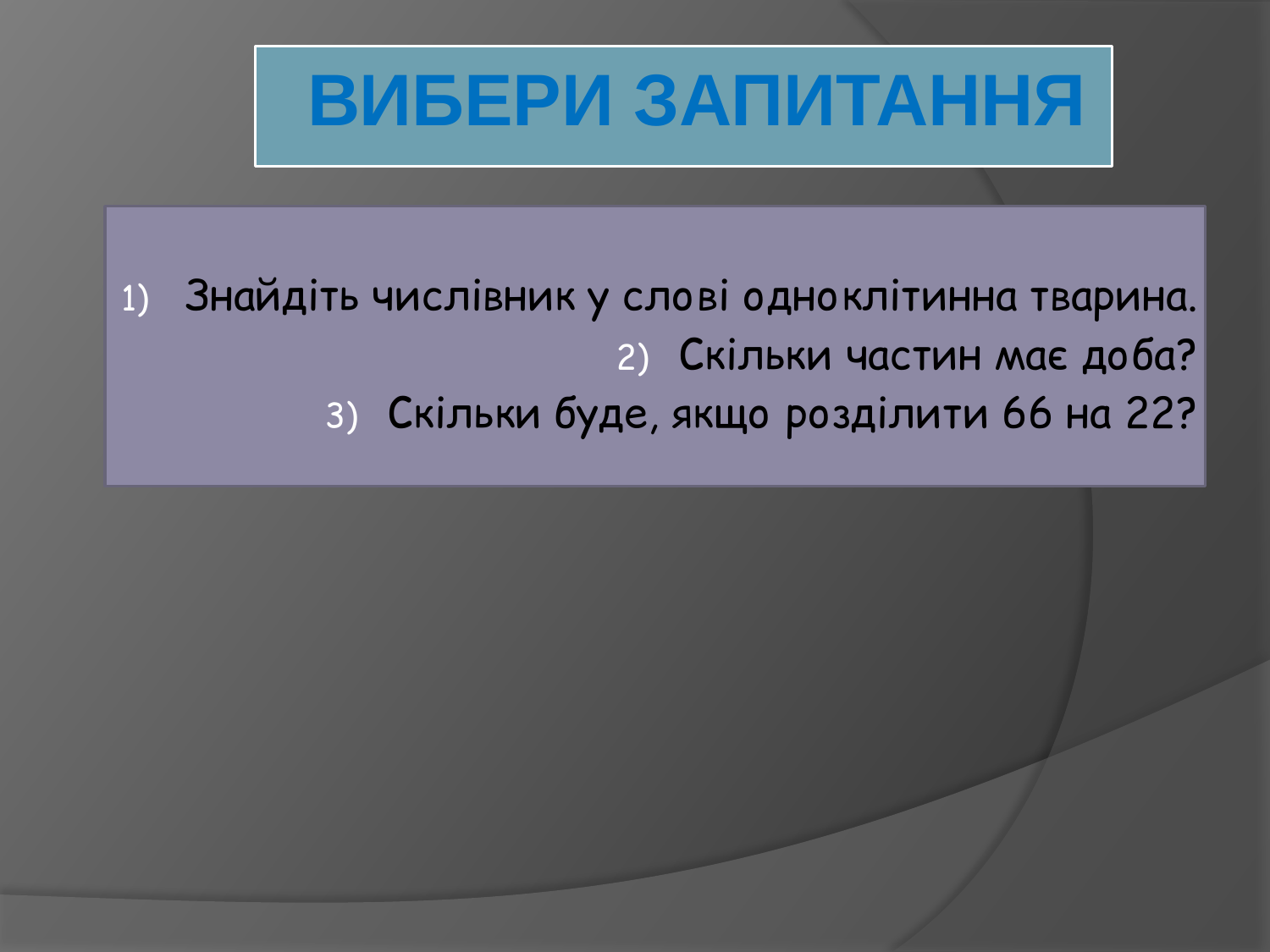

# Вибери запитання
Знайдіть числівник у слові одноклітинна тварина.
Скільки частин має доба?
Скільки буде, якщо розділити 66 на 22?